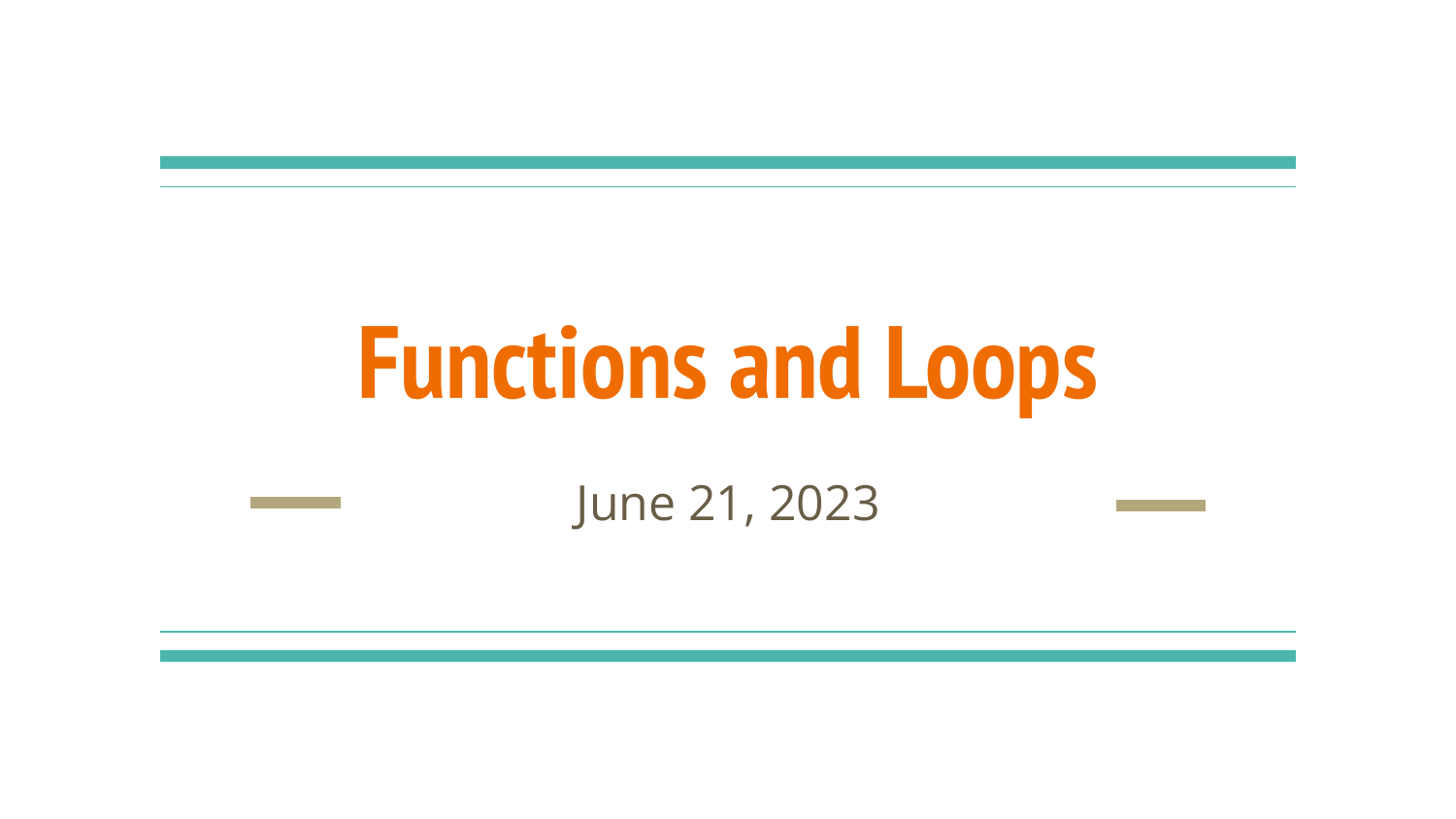

# Functions and Loops
June 21, 2023